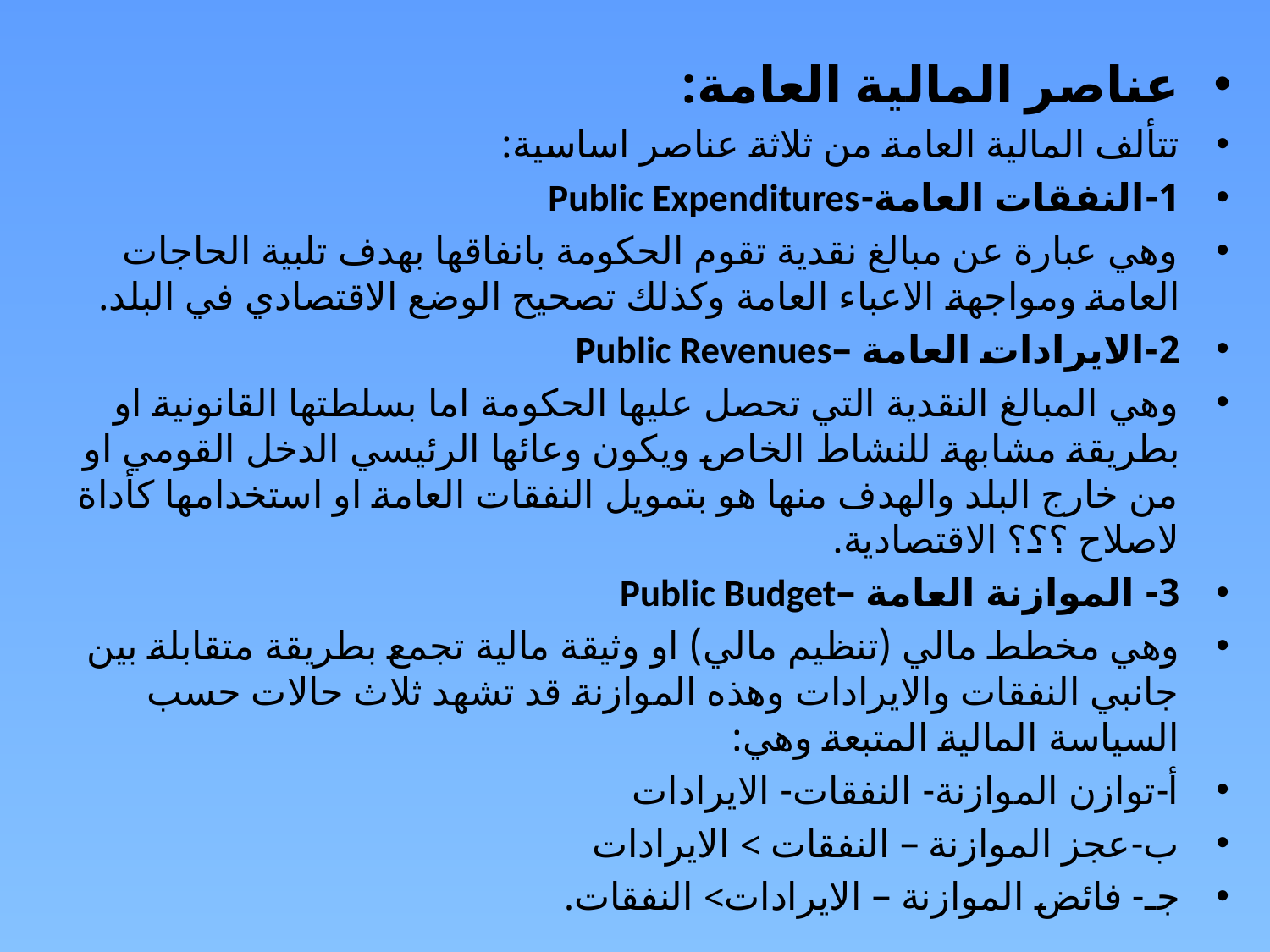

عناصر المالية العامة:
تتألف المالية العامة من ثلاثة عناصر اساسية:
1-النفقات العامة-Public Expenditures
وهي عبارة عن مبالغ نقدية تقوم الحكومة بانفاقها بهدف تلبية الحاجات العامة ومواجهة الاعباء العامة وكذلك تصحيح الوضع الاقتصادي في البلد.
2-الايرادات العامة –Public Revenues
وهي المبالغ النقدية التي تحصل عليها الحكومة اما بسلطتها القانونية او بطريقة مشابهة للنشاط الخاص ويكون وعائها الرئيسي الدخل القومي او من خارج البلد والهدف منها هو بتمويل النفقات العامة او استخدامها كأداة لاصلاح ؟؟؟ الاقتصادية.
3- الموازنة العامة –Public Budget
وهي مخطط مالي (تنظيم مالي) او وثيقة مالية تجمع بطريقة متقابلة بين جانبي النفقات والايرادات وهذه الموازنة قد تشهد ثلاث حالات حسب السياسة المالية المتبعة وهي:
أ-توازن الموازنة- النفقات- الايرادات
ب-عجز الموازنة – النفقات > الايرادات
جـ- فائض الموازنة – الايرادات> النفقات.